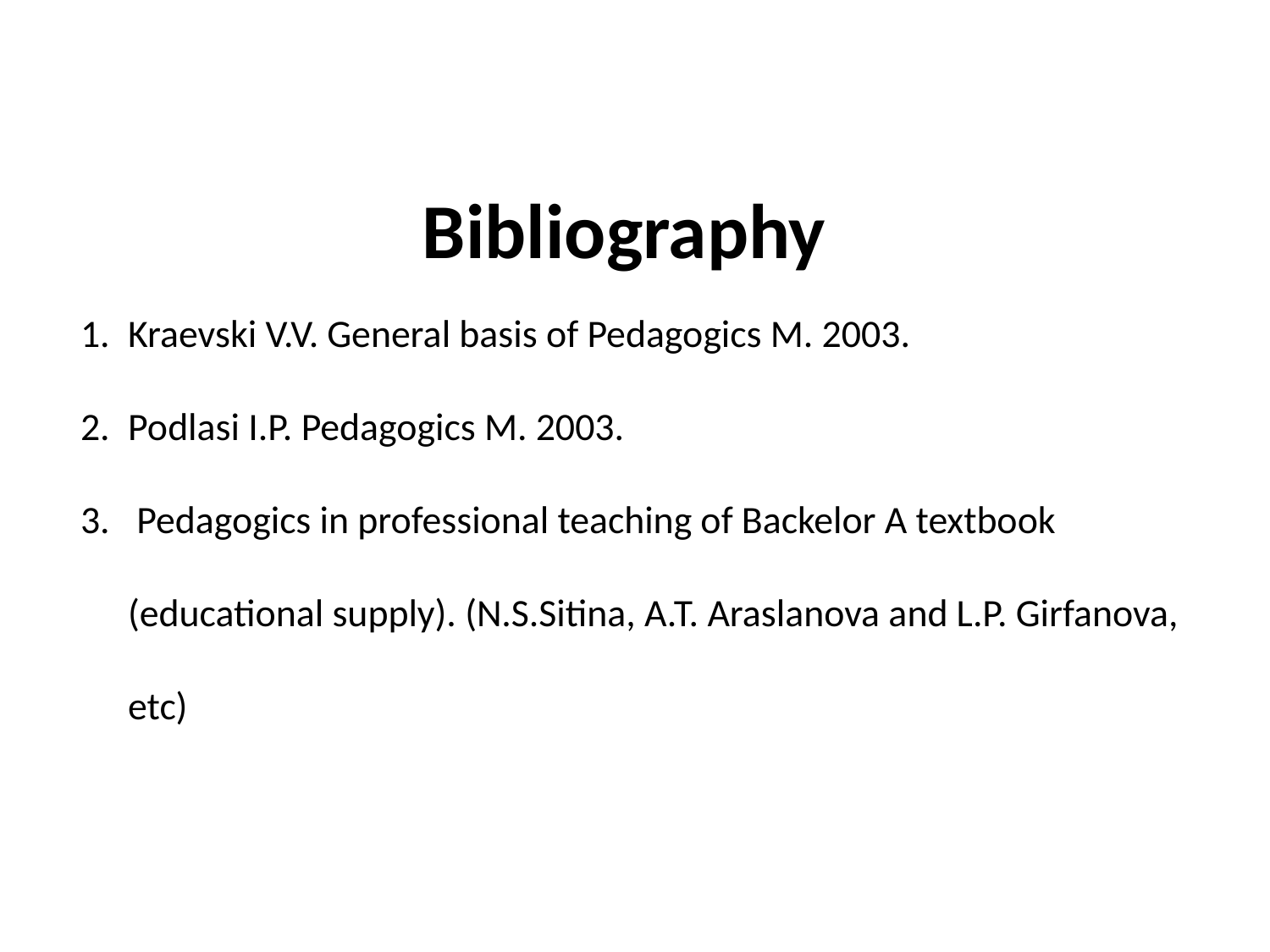

# Bibliography
Kraevski V.V. General basis of Pedagogics M. 2003.
Podlasi I.P. Pedagogics M. 2003.
 Pedagogics in professional teaching of Backelor A textbook (educational supply). (N.S.Sitina, A.T. Araslanova and L.P. Girfanova, etc)